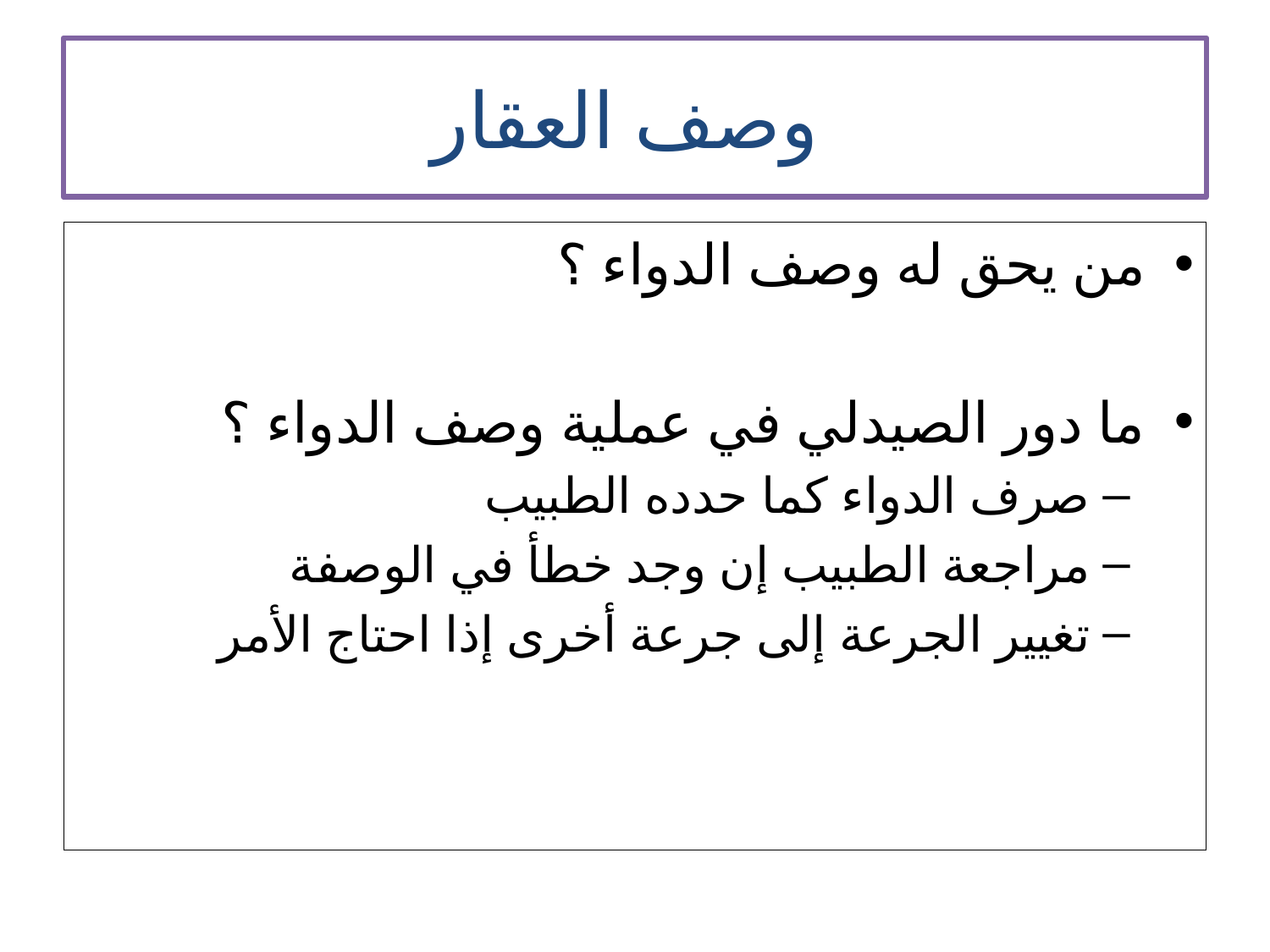

# وصف العقار
من يحق له وصف الدواء ؟

ما دور الصيدلي في عملية وصف الدواء ؟
صرف الدواء كما حدده الطبيب
مراجعة الطبيب إن وجد خطأ في الوصفة
تغيير الجرعة إلى جرعة أخرى إذا احتاج الأمر